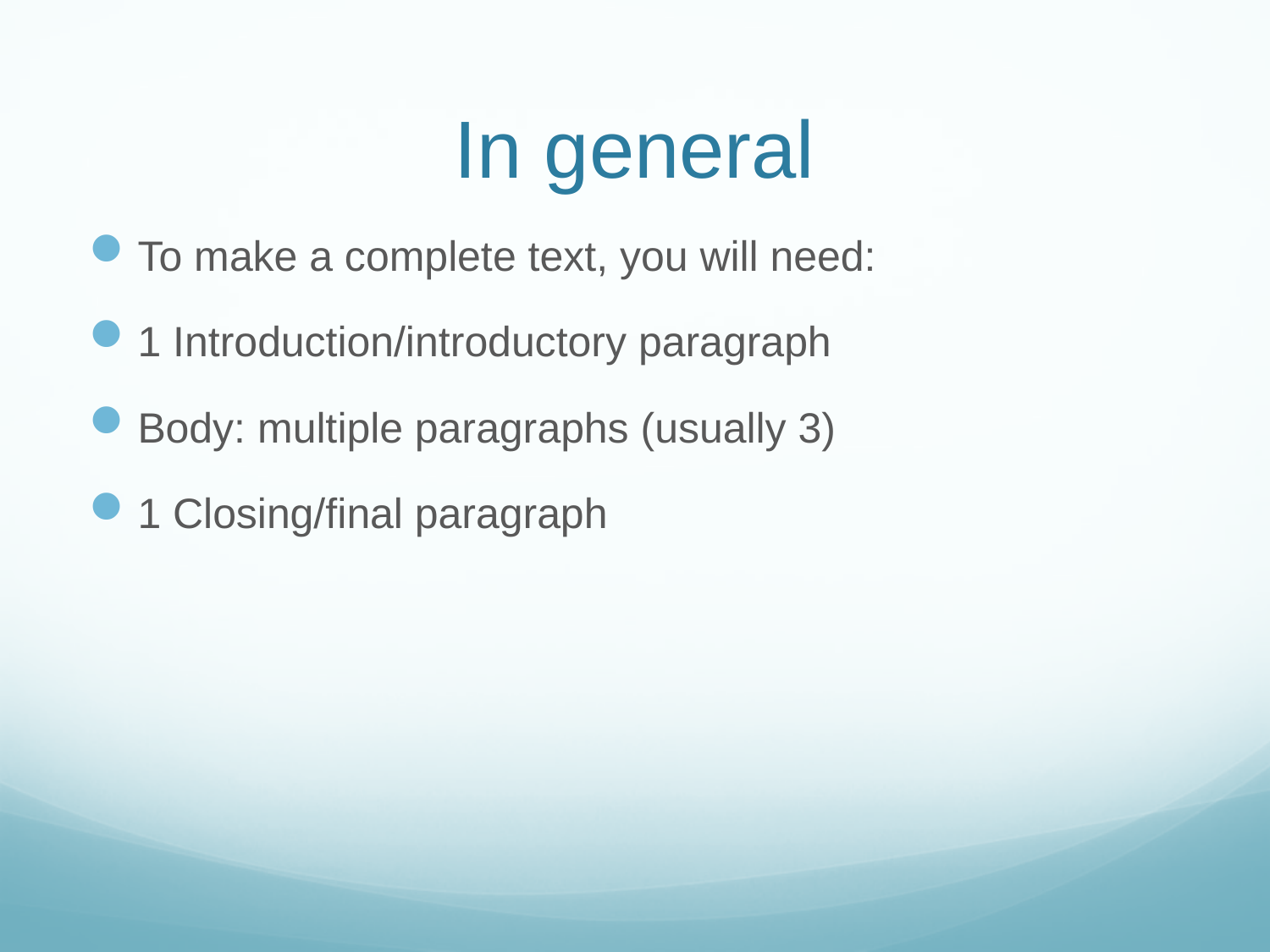

# In general
To make a complete text, you will need:
1 Introduction/introductory paragraph
Body: multiple paragraphs (usually 3)
1 Closing/final paragraph